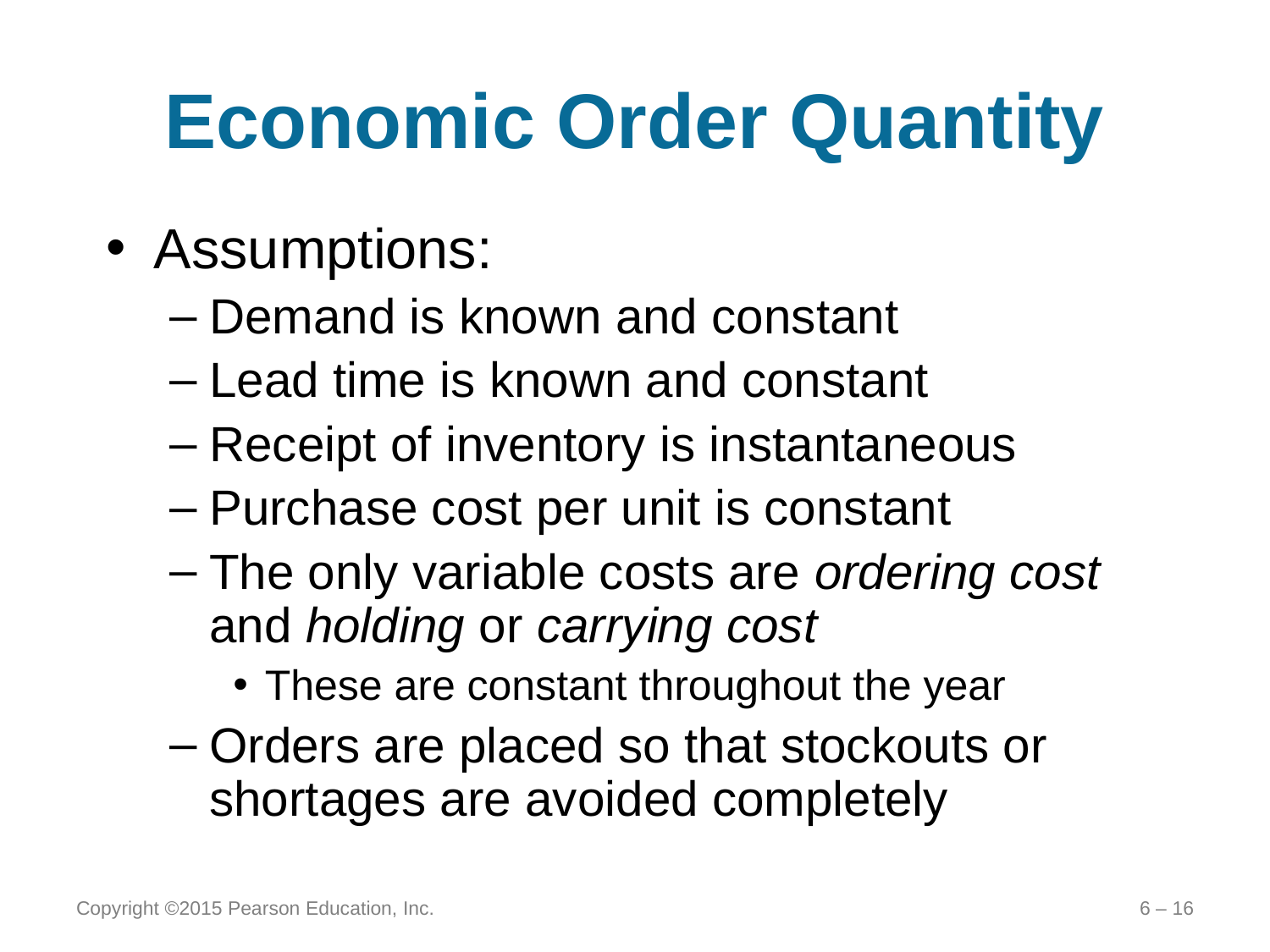

# Economic Order Quantity
Assumptions:
Demand is known and constant
Lead time is known and constant
Receipt of inventory is instantaneous
Purchase cost per unit is constant
The only variable costs are ordering cost and holding or carrying cost
These are constant throughout the year
Orders are placed so that stockouts or shortages are avoided completely
Copyright ©2015 Pearson Education, Inc.
6 – 16